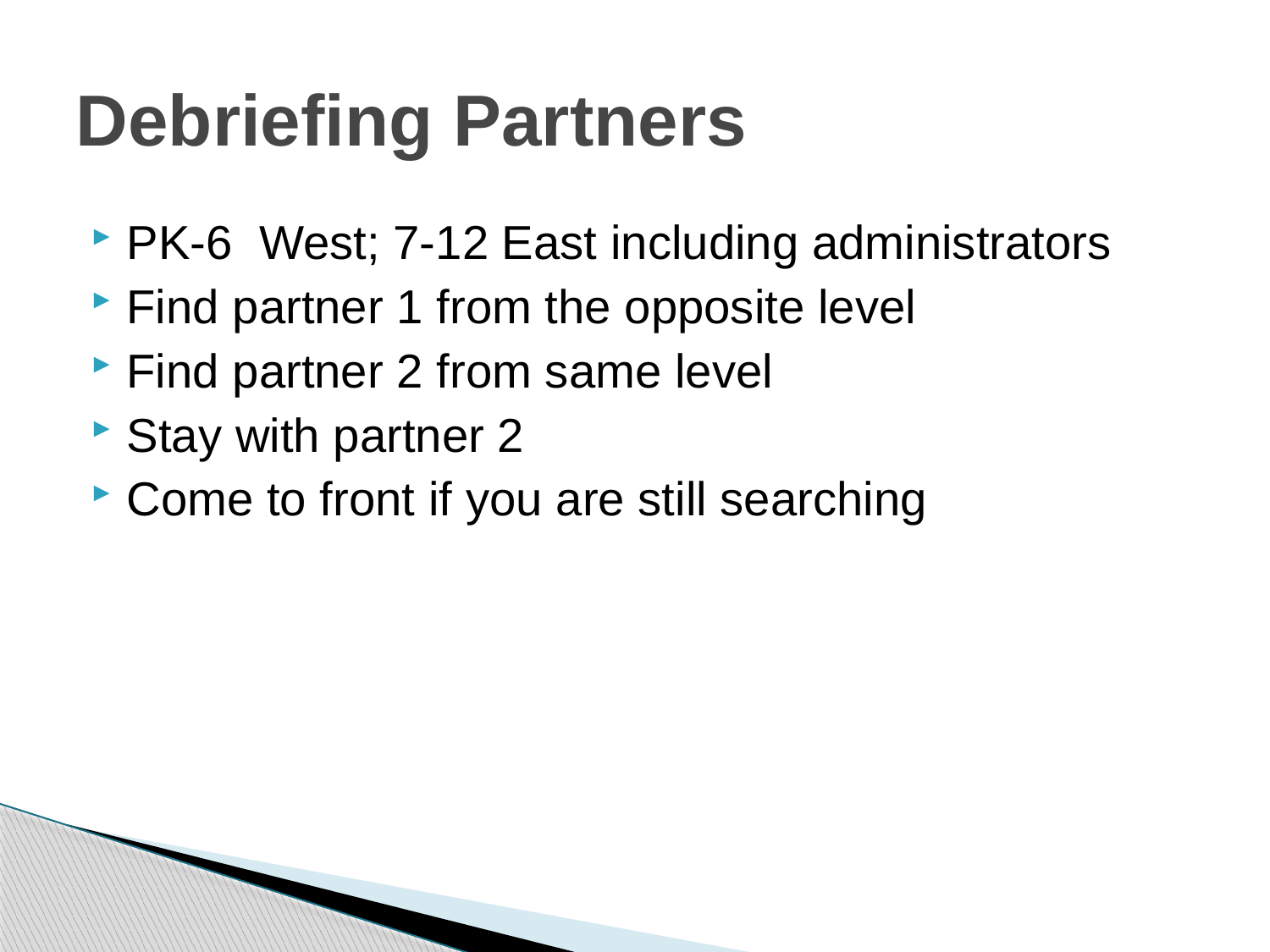

# Debriefing Partners
PK-6  West; 7-12 East including administrators
Find partner 1 from the opposite level
Find partner 2 from same level
Stay with partner 2
Come to front if you are still searching